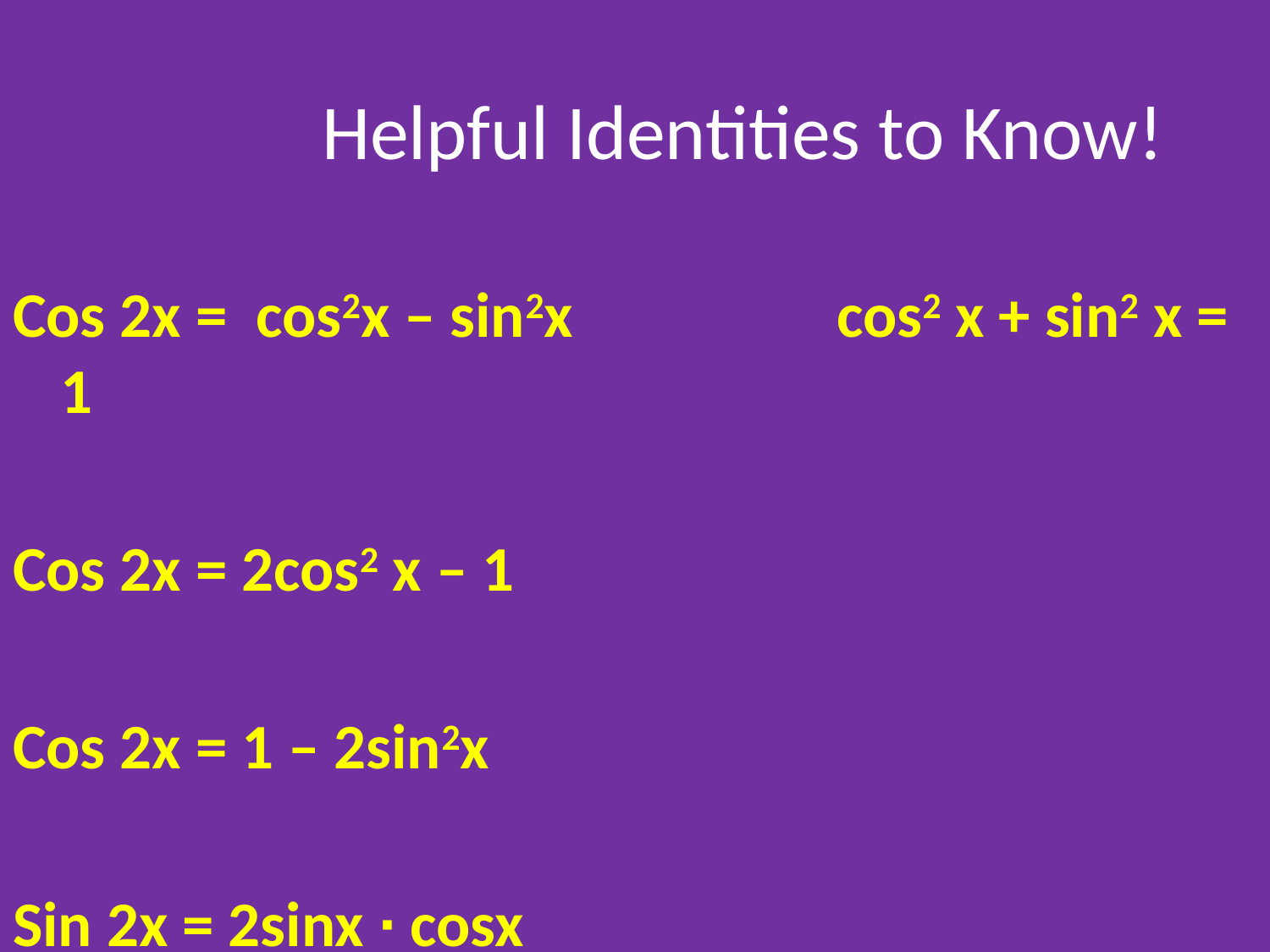

# Helpful Identities to Know!
Cos 2x =  cos2x – sin2x		 cos2 x + sin2 x = 1

Cos 2x = 2cos2 x – 1

Cos 2x = 1 – 2sin2x

Sin 2x = 2sinx ∙ cosx